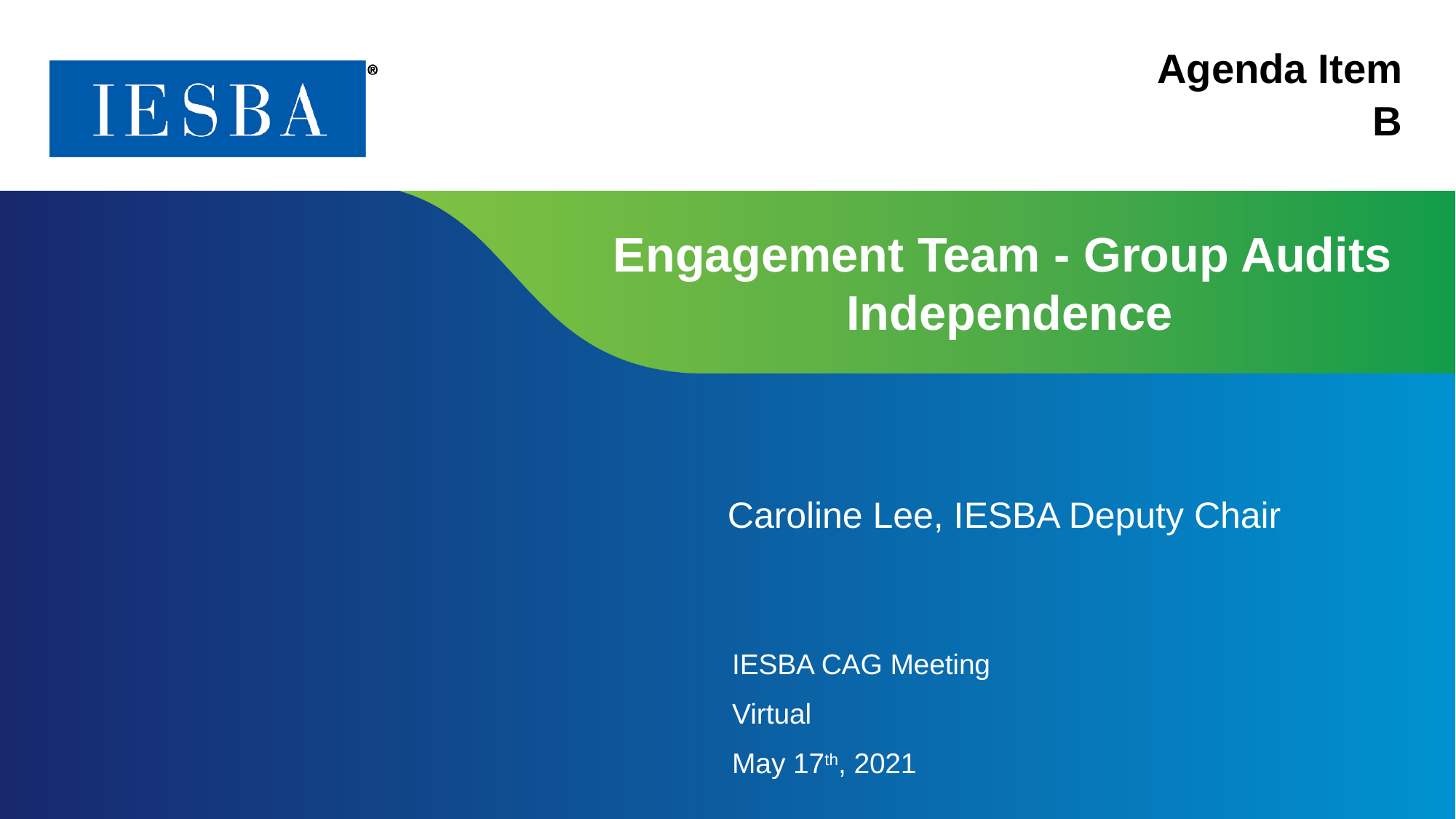

| Agenda Item B |
| --- |
# Engagement Team - Group Audits Independence
Caroline Lee, IESBA Deputy Chair

IESBA CAG Meeting
Virtual
May 17th, 2021